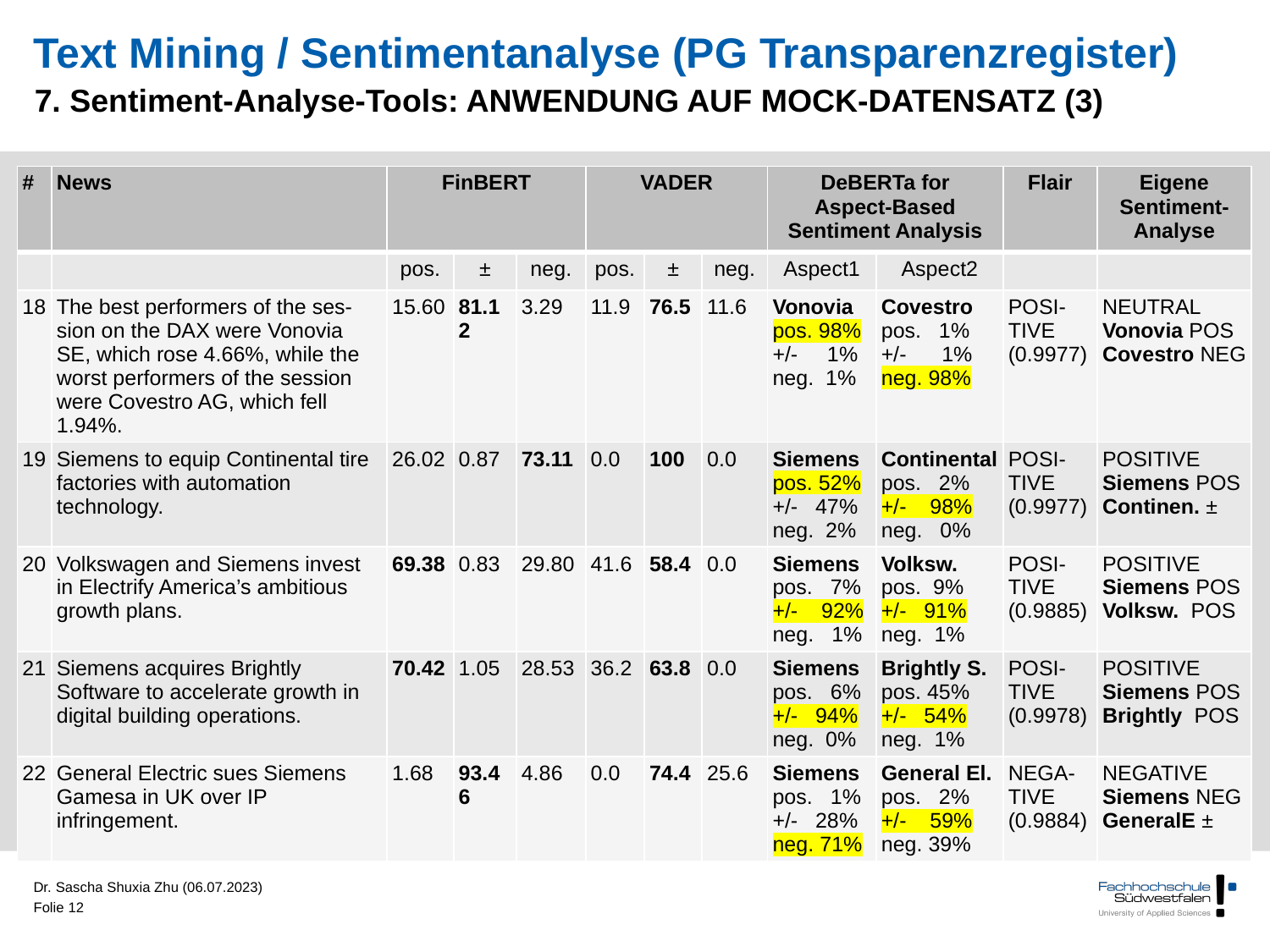

# Text Mining / Sentimentanalyse (PG Transparenzregister)
7. Sentiment-Analyse-Tools: ANWENDUNG AUF MOCK-DATENSATZ (3)
| # | News | FinBERT |  |  | VADER |  |  | DeBERTa for Aspect-Based Sentiment Analysis | Textblob | Flair | Eigene Sentiment-Analyse |
| --- | --- | --- | --- | --- | --- | --- | --- | --- | --- | --- | --- |
|  |  | pos. | ± | neg. | pos. | ± | neg. | Aspect1 | Aspect2 |  |  |
| 18 | The best performers of the ses-sion on the DAX were Vonovia SE, which rose 4.66%, while the worst performers of the session were Covestro AG, which fell 1.94%. | 15.60 | 81.12 | 3.29 | 11.9 | 76.5 | 11.6 | Vonovia pos. 98% +/- 1% neg. 1% | Covestro pos. 1% +/- 1% neg. 98% | POSI-TIVE (0.9977) | NEUTRAL Vonovia POS Covestro NEG |
| 19 | Siemens to equip Continental tire factories with automation technology. | 26.02 | 0.87 | 73.11 | 0.0 | 100 | 0.0 | Siemens pos. 52% +/- 47% neg. 2% | Continental pos. 2% +/- 98% neg. 0% | POSI-TIVE (0.9977) | POSITIVE Siemens POS Continen. ± |
| 20 | Volkswagen and Siemens invest in Electrify America’s ambitious growth plans. | 69.38 | 0.83 | 29.80 | 41.6 | 58.4 | 0.0 | Siemens pos. 7% +/- 92% neg. 1% | Volksw. pos. 9% +/- 91% neg. 1% | POSI-TIVE (0.9885) | POSITIVE Siemens POS Volksw. POS |
| 21 | Siemens acquires Brightly Software to accelerate growth in digital building operations. | 70.42 | 1.05 | 28.53 | 36.2 | 63.8 | 0.0 | Siemens pos. 6% +/- 94% neg. 0% | Brightly S. pos. 45% +/- 54% neg. 1% | POSI-TIVE (0.9978) | POSITIVE Siemens POS Brightly POS |
| 22 | General Electric sues Siemens Gamesa in UK over IP infringement. | 1.68 | 93.46 | 4.86 | 0.0 | 74.4 | 25.6 | Siemens pos. 1% +/- 28% neg. 71% | General El. pos. 2% +/- 59% neg. 39% | NEGA-TIVE (0.9884) | NEGATIVE Siemens NEG GeneralE ± |

Dr. Sascha Shuxia Zhu (06.07.2023)